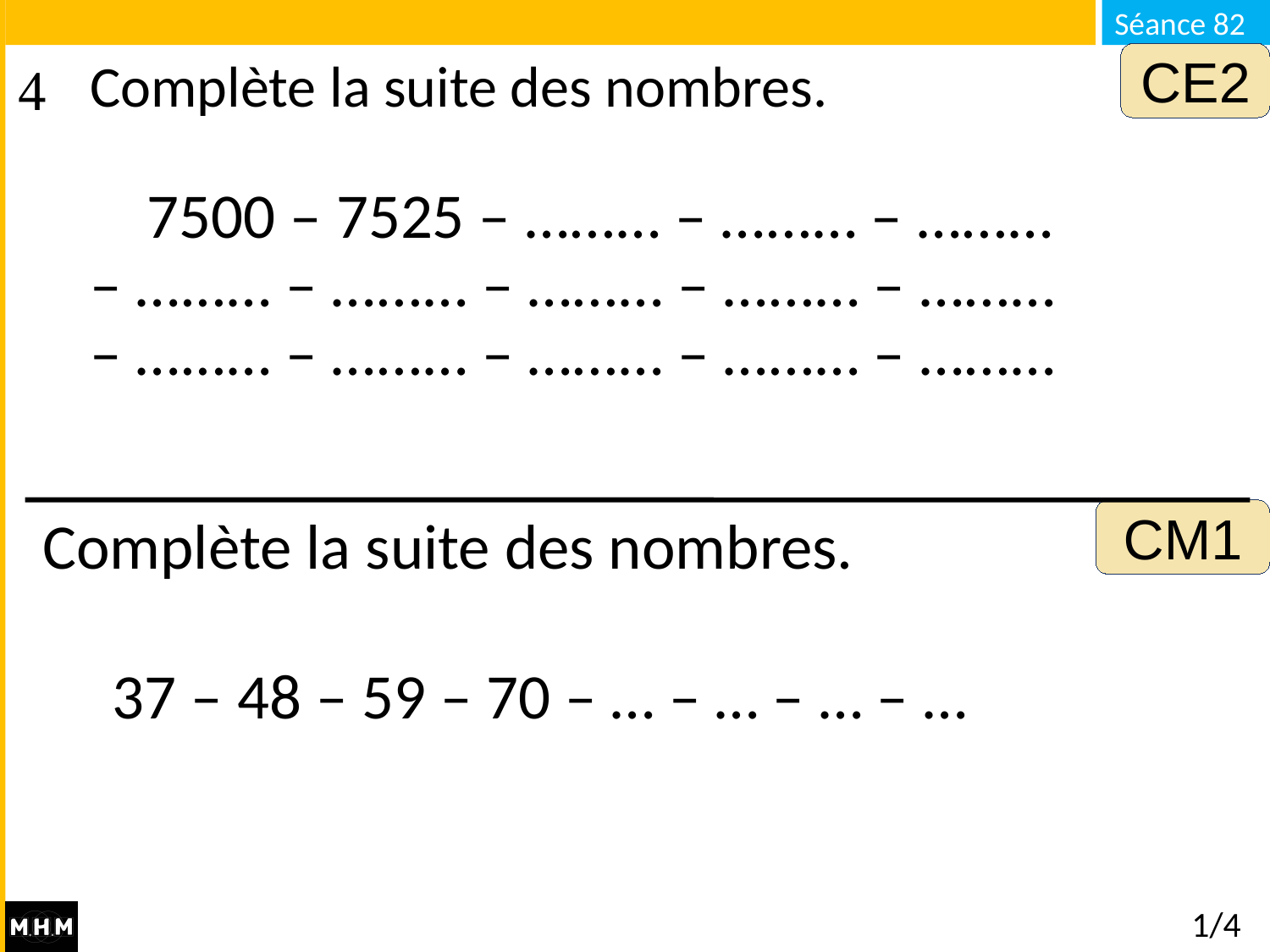

CE2
Complète la suite des nombres.
    7500 – 7525 – …...… – …...… – …...…
– …...… – …...… – …...… – …...… – …...…
– …...… – …...… – …...… – …...… – …...…

CM1
# Complète la suite des nombres.
37 – 48 – 59 – 70 – … – … – … – …
1/4